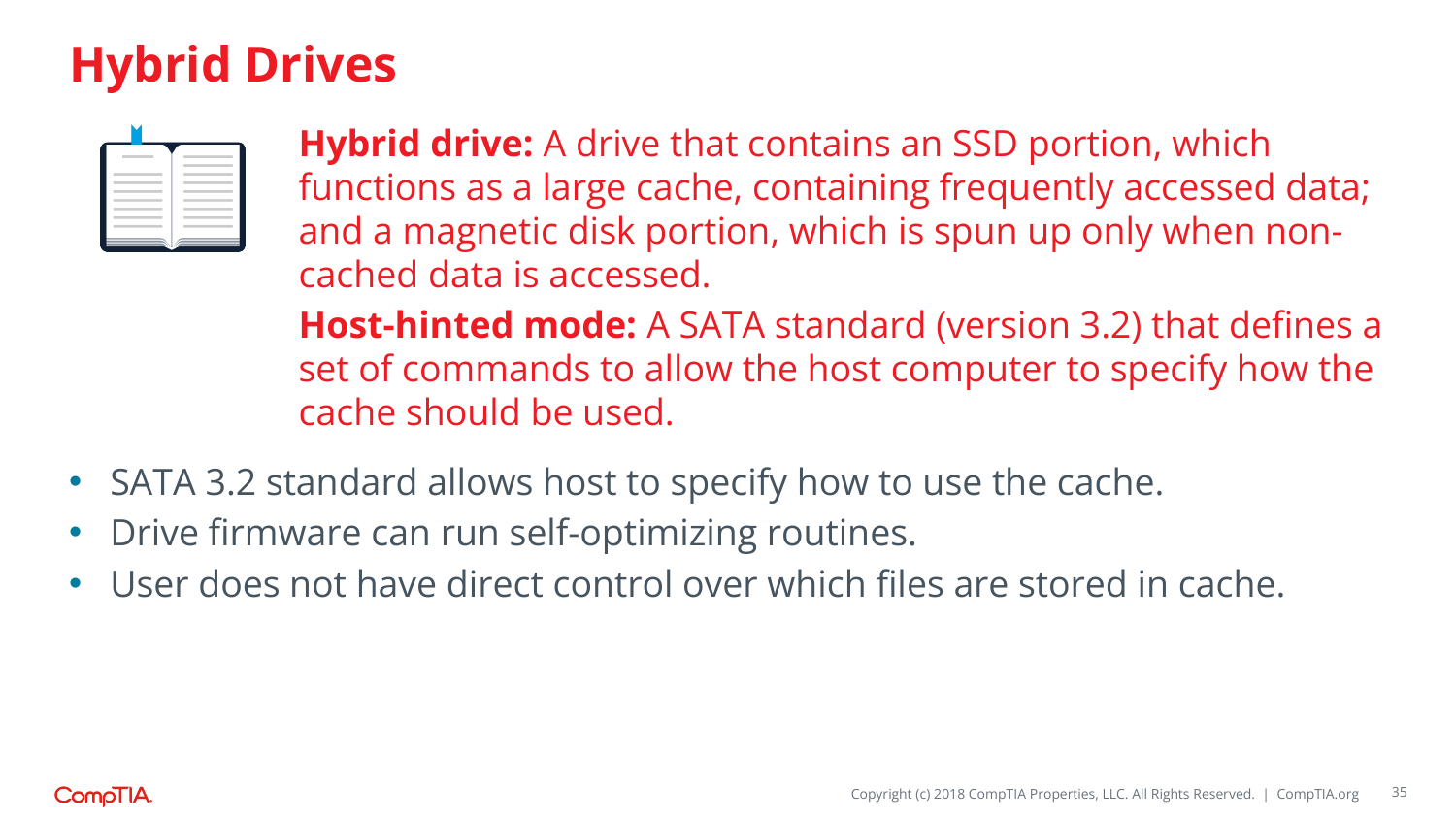

# Hybrid Drives
Hybrid drive: A drive that contains an SSD portion, which functions as a large cache, containing frequently accessed data; and a magnetic disk portion, which is spun up only when non-cached data is accessed.
Host-hinted mode: A SATA standard (version 3.2) that defines a set of commands to allow the host computer to specify how the cache should be used.
SATA 3.2 standard allows host to specify how to use the cache.
Drive firmware can run self-optimizing routines.
User does not have direct control over which files are stored in cache.
35